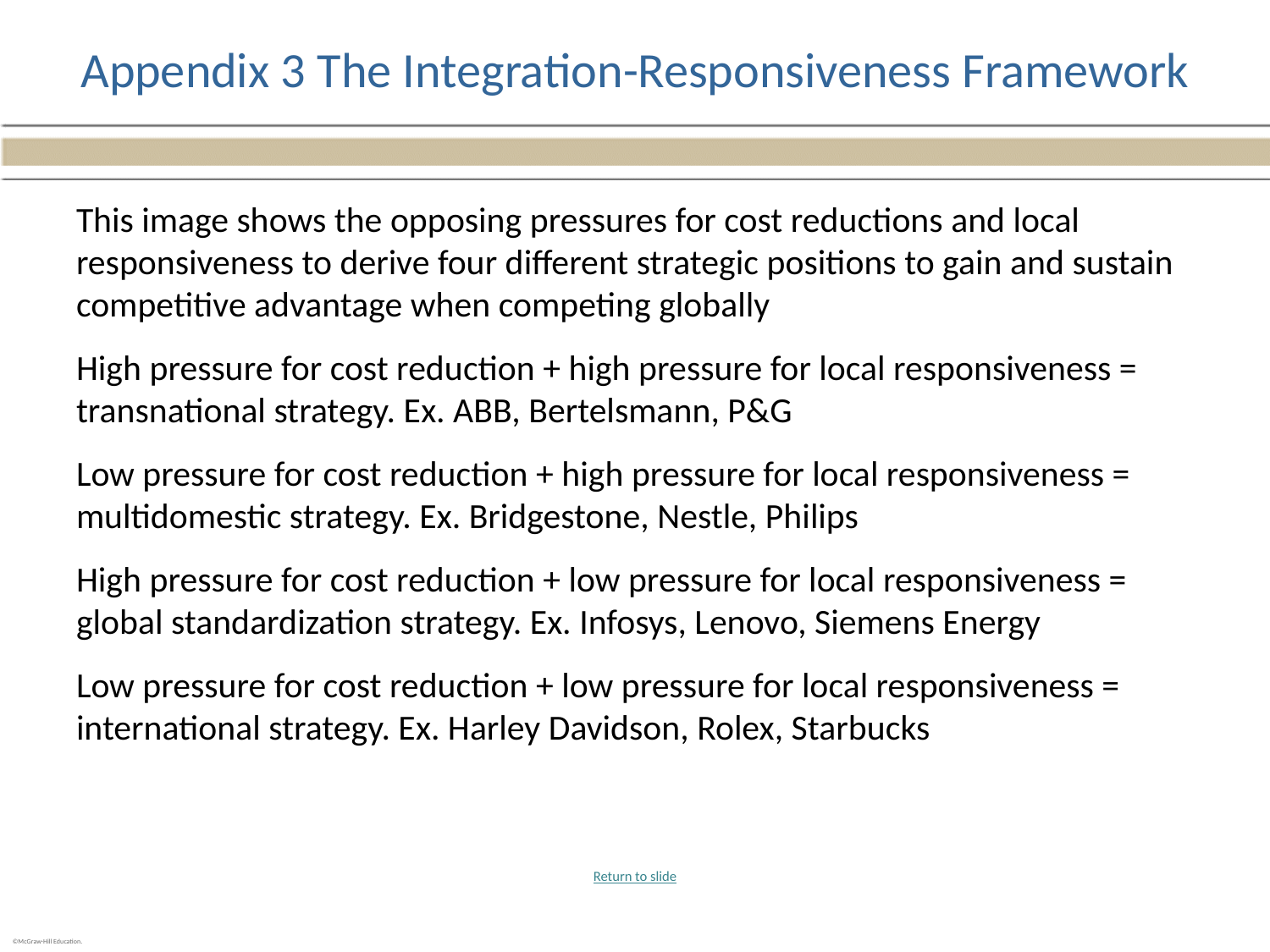

# Appendix 3 The Integration-Responsiveness Framework
This image shows the opposing pressures for cost reductions and local responsiveness to derive four different strategic positions to gain and sustain competitive advantage when competing globally
High pressure for cost reduction + high pressure for local responsiveness = transnational strategy. Ex. ABB, Bertelsmann, P&G
Low pressure for cost reduction + high pressure for local responsiveness = multidomestic strategy. Ex. Bridgestone, Nestle, Philips
High pressure for cost reduction + low pressure for local responsiveness = global standardization strategy. Ex. Infosys, Lenovo, Siemens Energy
Low pressure for cost reduction + low pressure for local responsiveness = international strategy. Ex. Harley Davidson, Rolex, Starbucks

Return to slide